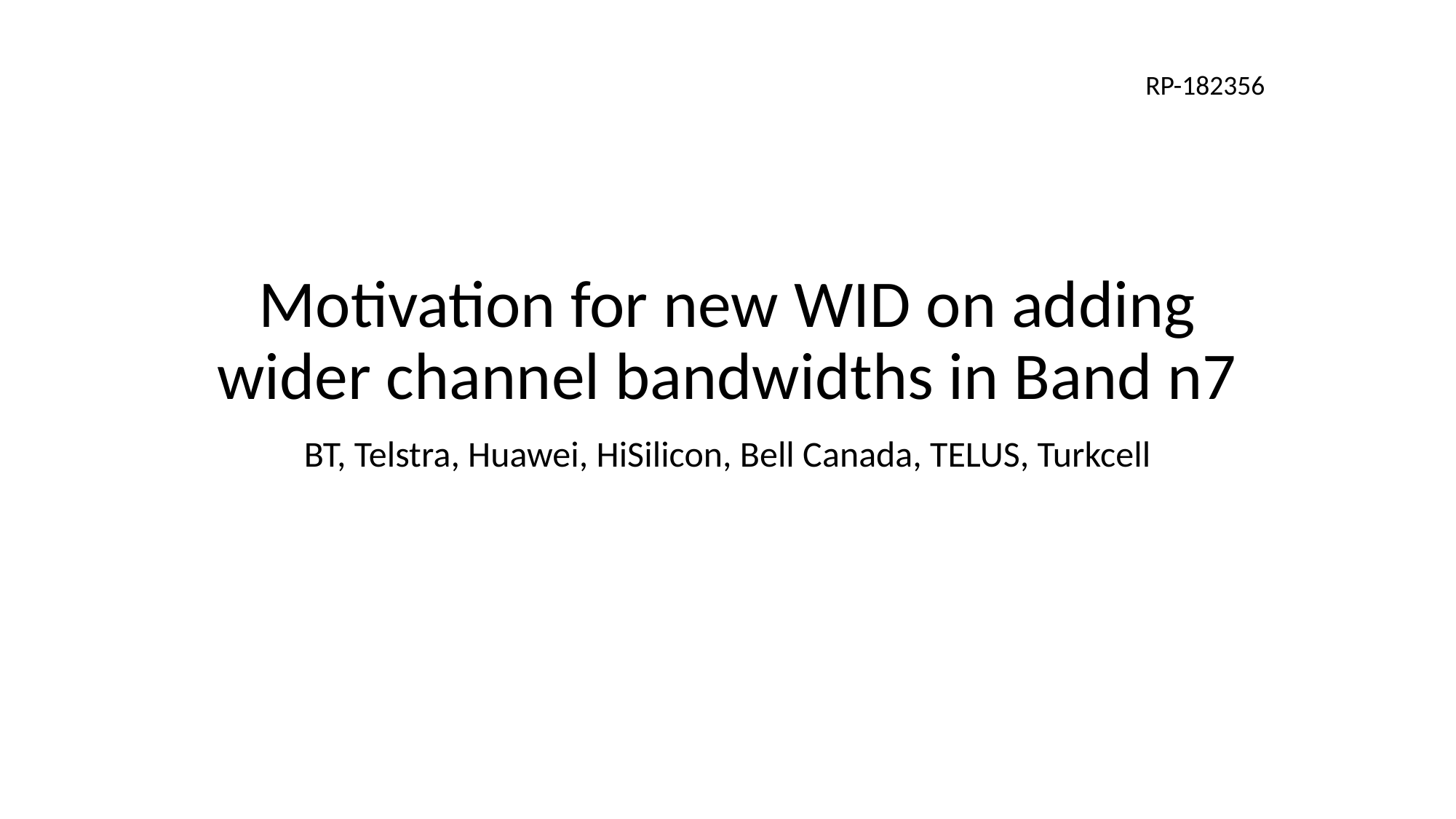

RP-182356
# Motivation for new WID on adding wider channel bandwidths in Band n7
BT, Telstra, Huawei, HiSilicon, Bell Canada, TELUS, Turkcell